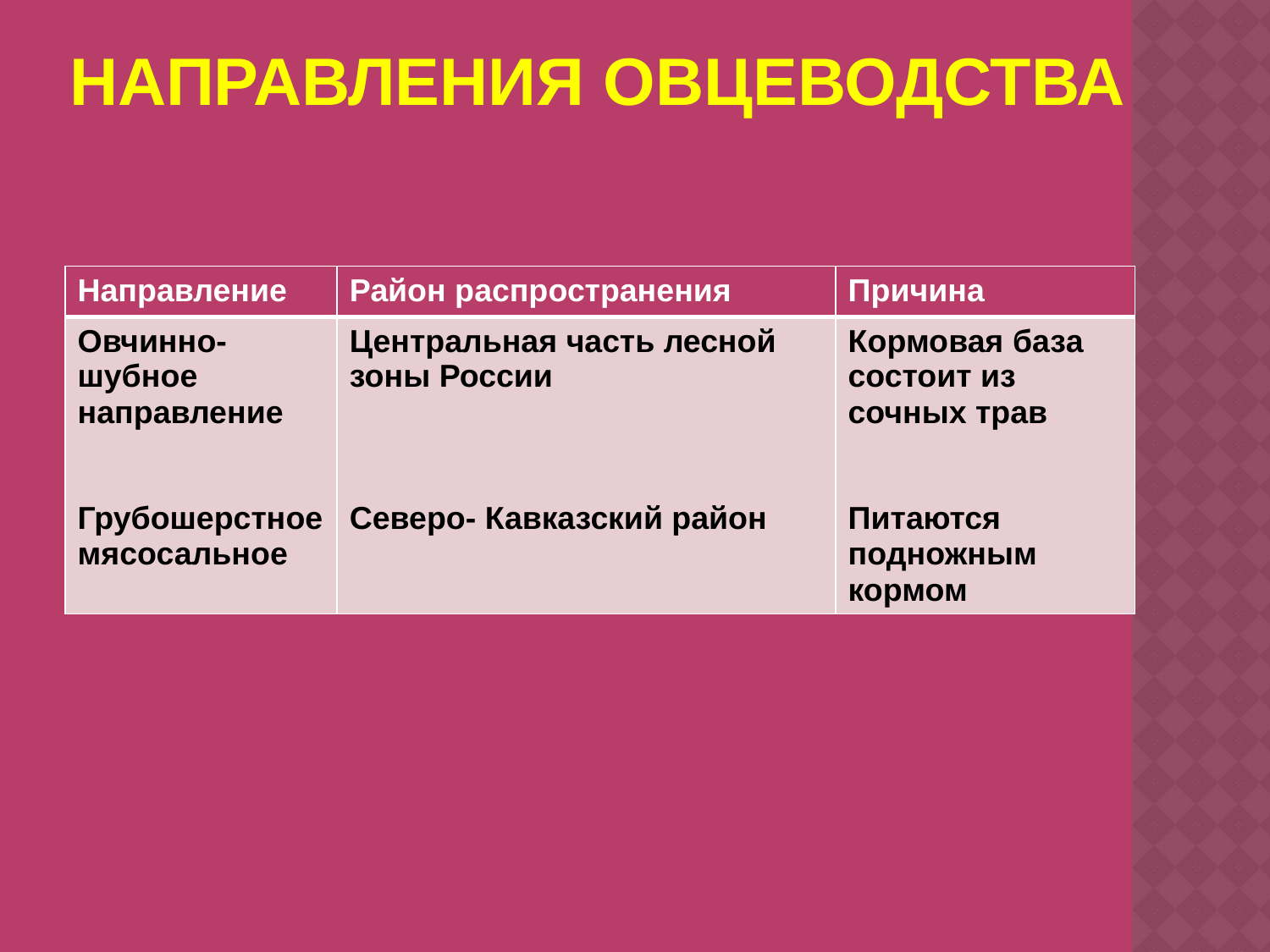

# Направления овцеводства
| Направление | Район распространения | Причина |
| --- | --- | --- |
| Овчинно-шубное направление Грубошерстное мясосальное | Центральная часть лесной зоны России Северо- Кавказский район | Кормовая база состоит из сочных трав Питаются подножным кормом |